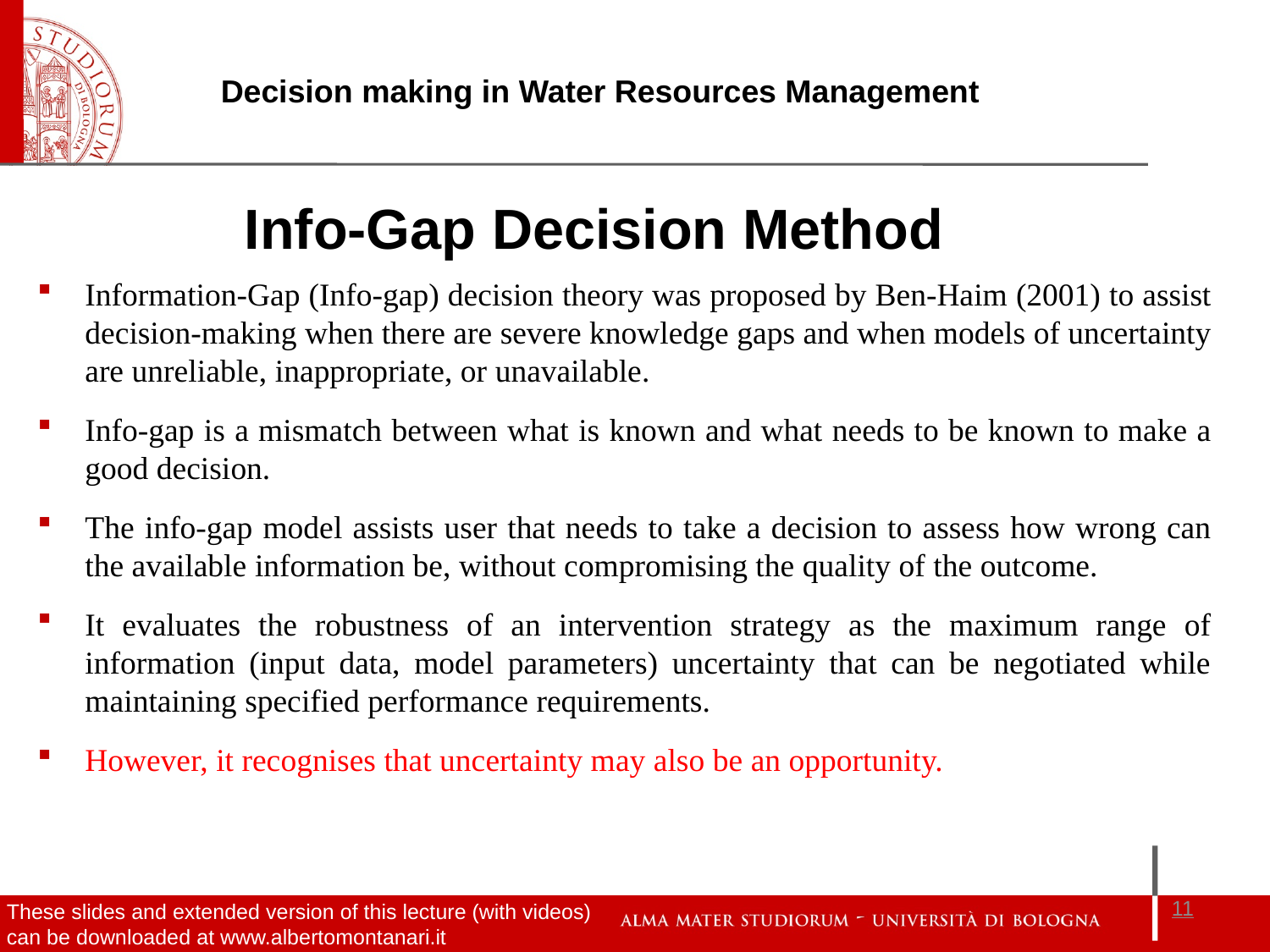

Info-Gap Decision Method
Information-Gap (Info-gap) decision theory was proposed by Ben-Haim (2001) to assist decision-making when there are severe knowledge gaps and when models of uncertainty are unreliable, inappropriate, or unavailable.
Info-gap is a mismatch between what is known and what needs to be known to make a good decision.
The info-gap model assists user that needs to take a decision to assess how wrong can the available information be, without compromising the quality of the outcome.
It evaluates the robustness of an intervention strategy as the maximum range of information (input data, model parameters) uncertainty that can be negotiated while maintaining specified performance requirements.
However, it recognises that uncertainty may also be an opportunity.
11